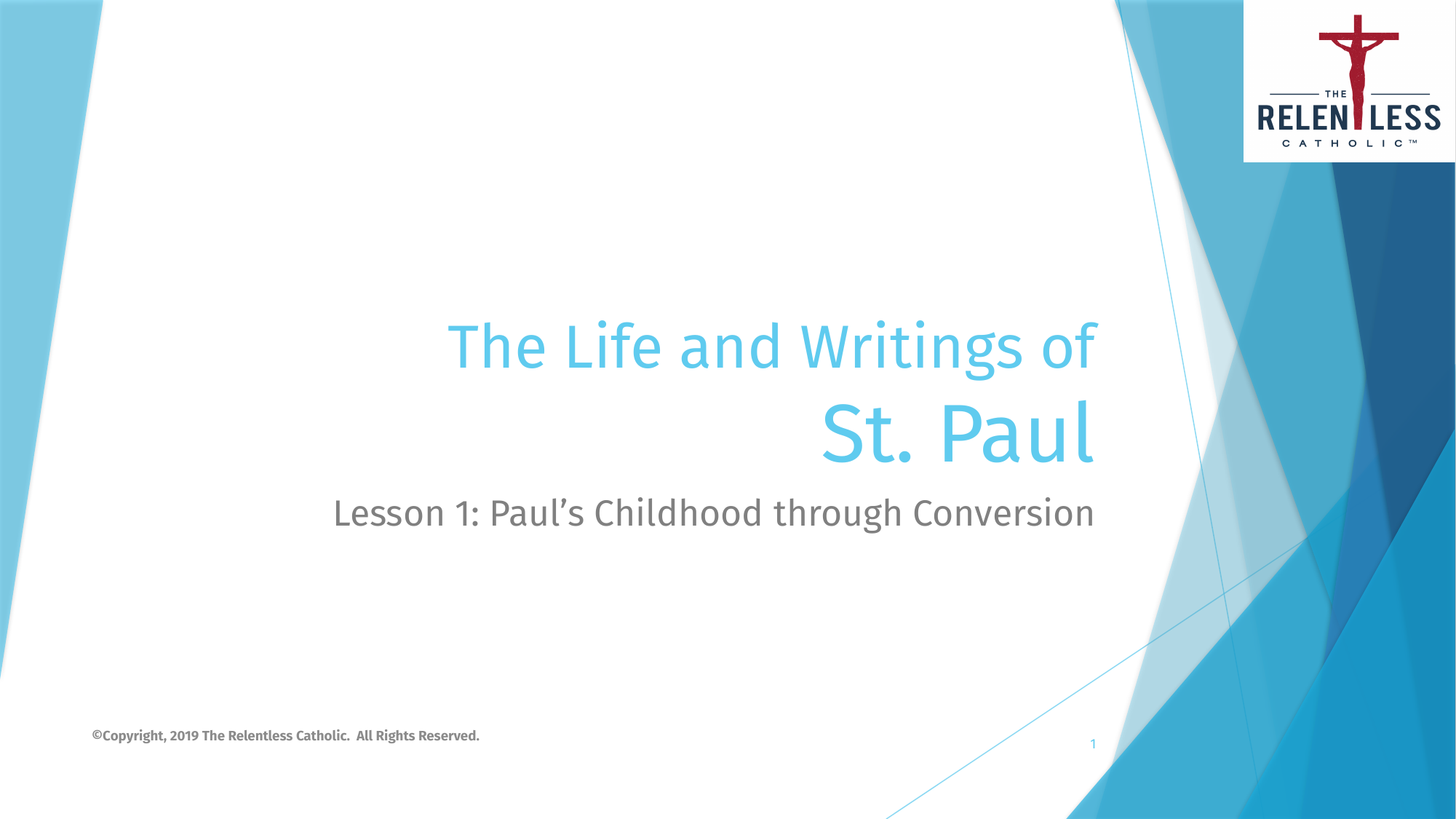

# The Life and Writings of St. Paul
Lesson 1: Paul’s Childhood through Conversion
©Copyright, 2019 The Relentless Catholic.  All Rights Reserved.

1